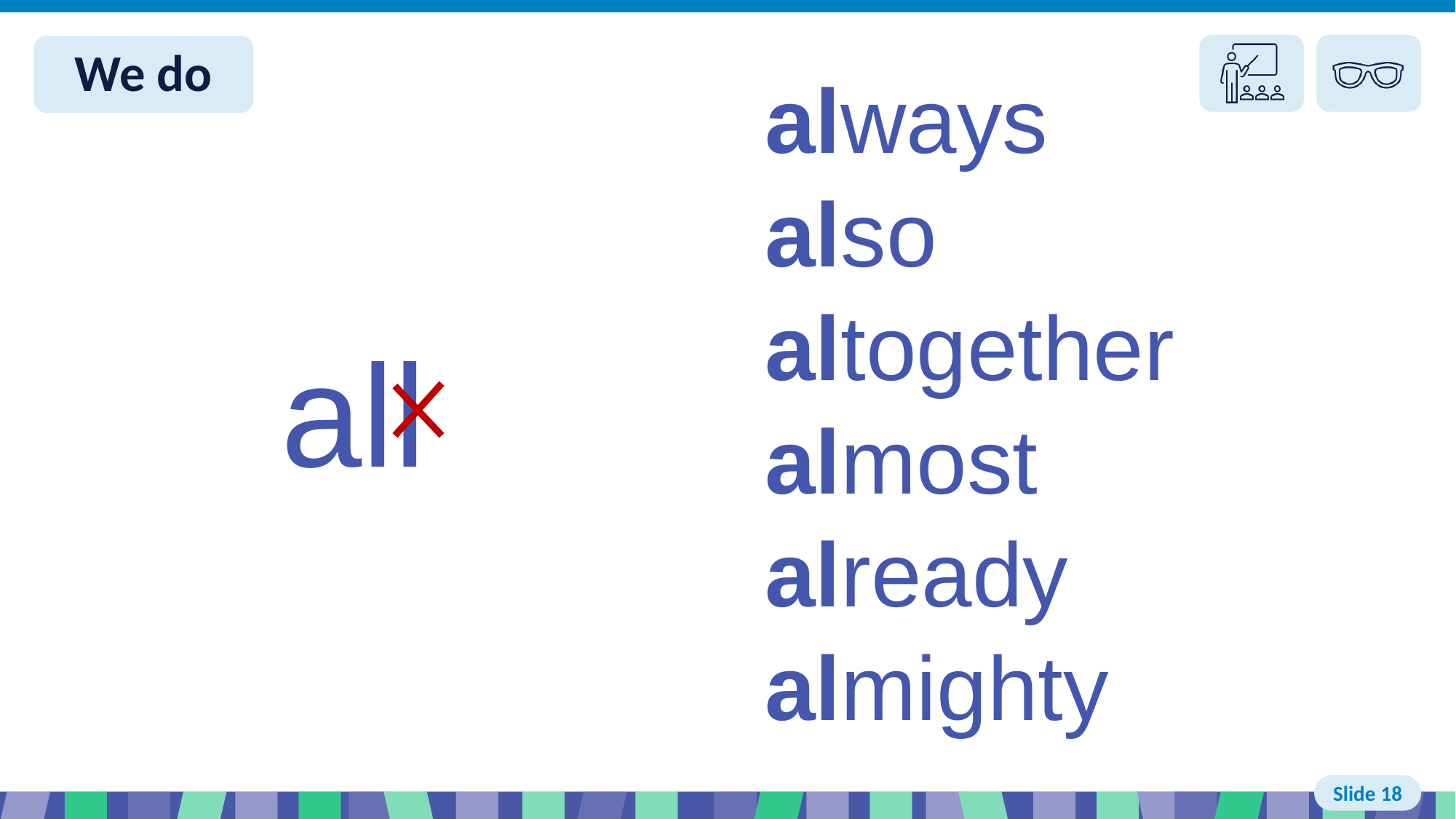

Slide 18 I do
always
also
altogether
almost
already
almighty

all